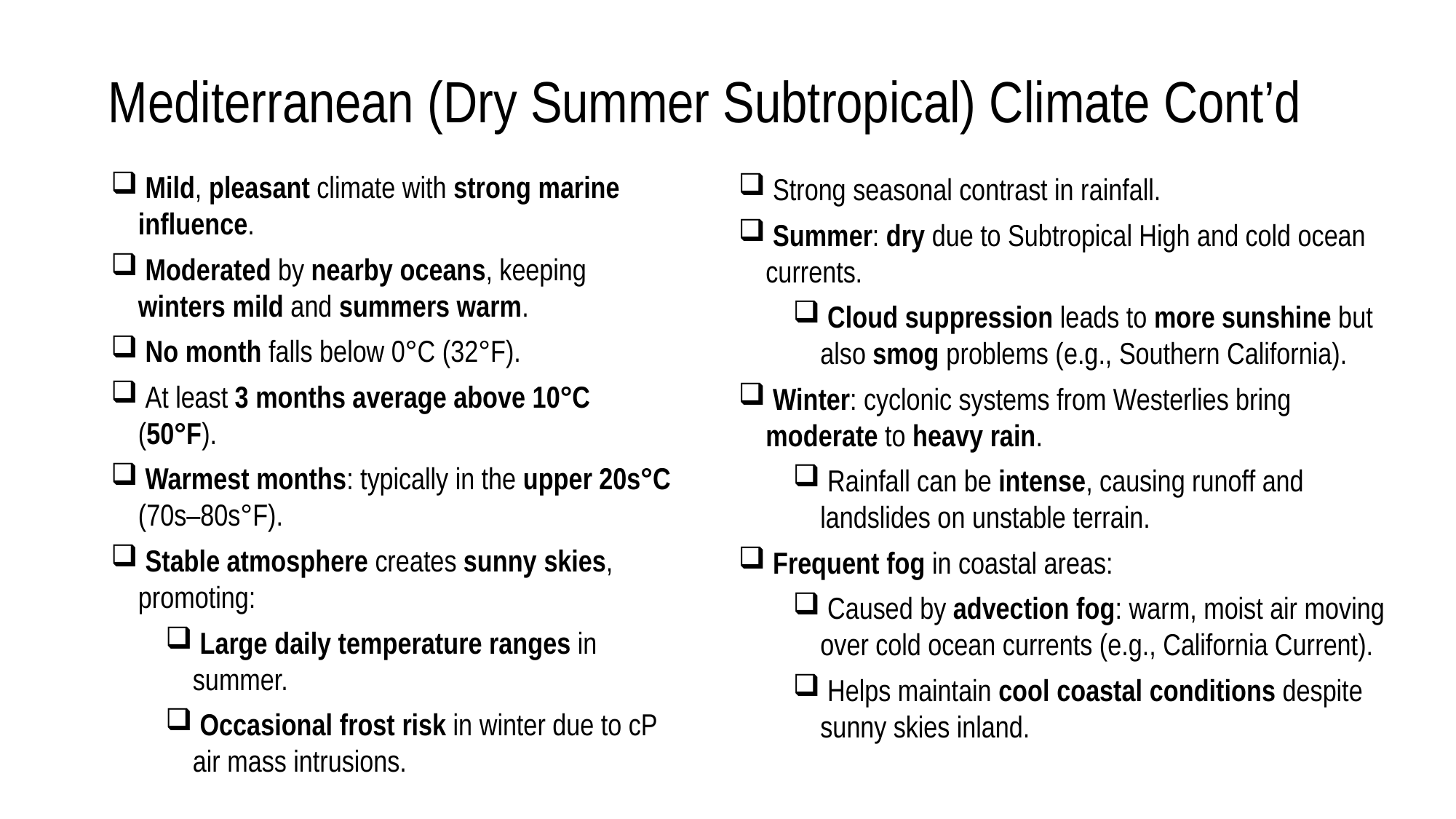

# Mediterranean (Dry Summer Subtropical) Climate Cont’d
 Mild, pleasant climate with strong marine influence.
 Moderated by nearby oceans, keeping winters mild and summers warm.
 No month falls below 0°C (32°F).
 At least 3 months average above 10°C (50°F).
 Warmest months: typically in the upper 20s°C (70s–80s°F).
 Stable atmosphere creates sunny skies, promoting:
 Large daily temperature ranges in summer.
 Occasional frost risk in winter due to cP air mass intrusions.
 Strong seasonal contrast in rainfall.
 Summer: dry due to Subtropical High and cold ocean currents.
 Cloud suppression leads to more sunshine but also smog problems (e.g., Southern California).
 Winter: cyclonic systems from Westerlies bring moderate to heavy rain.
 Rainfall can be intense, causing runoff and landslides on unstable terrain.
 Frequent fog in coastal areas:
 Caused by advection fog: warm, moist air moving over cold ocean currents (e.g., California Current).
 Helps maintain cool coastal conditions despite sunny skies inland.